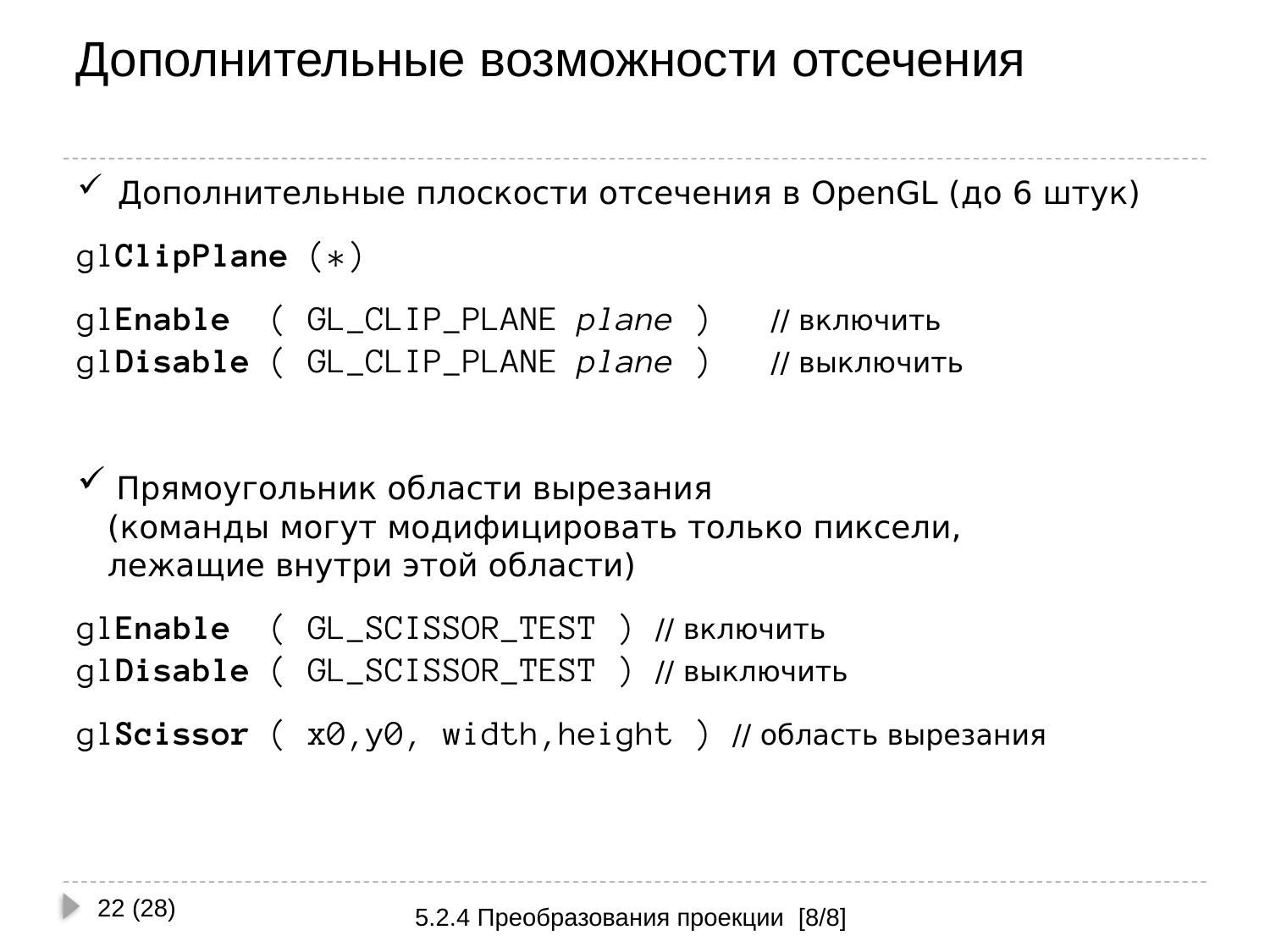

# Дополнительные возможности отсечения
 Дополнительные плоскости отсечения в OpenGL (до 6 штук)
glClipPlane (*)
glEnable  ( GL_CLIP_PLANE plane )   // включить
glDisable ( GL_CLIP_PLANE plane )   // выключить

 Прямоугольник области вырезания
(команды могут модифицировать только пиксели,
лежащие внутри этой области)
glEnable  ( GL_SCISSOR_TEST ) // включить
glDisable ( GL_SCISSOR_TEST ) // выключить
glScissor ( x0,y0, width,height ) // область вырезания

22 (28)
5.2.4 Преобразования проекции  [8/8]